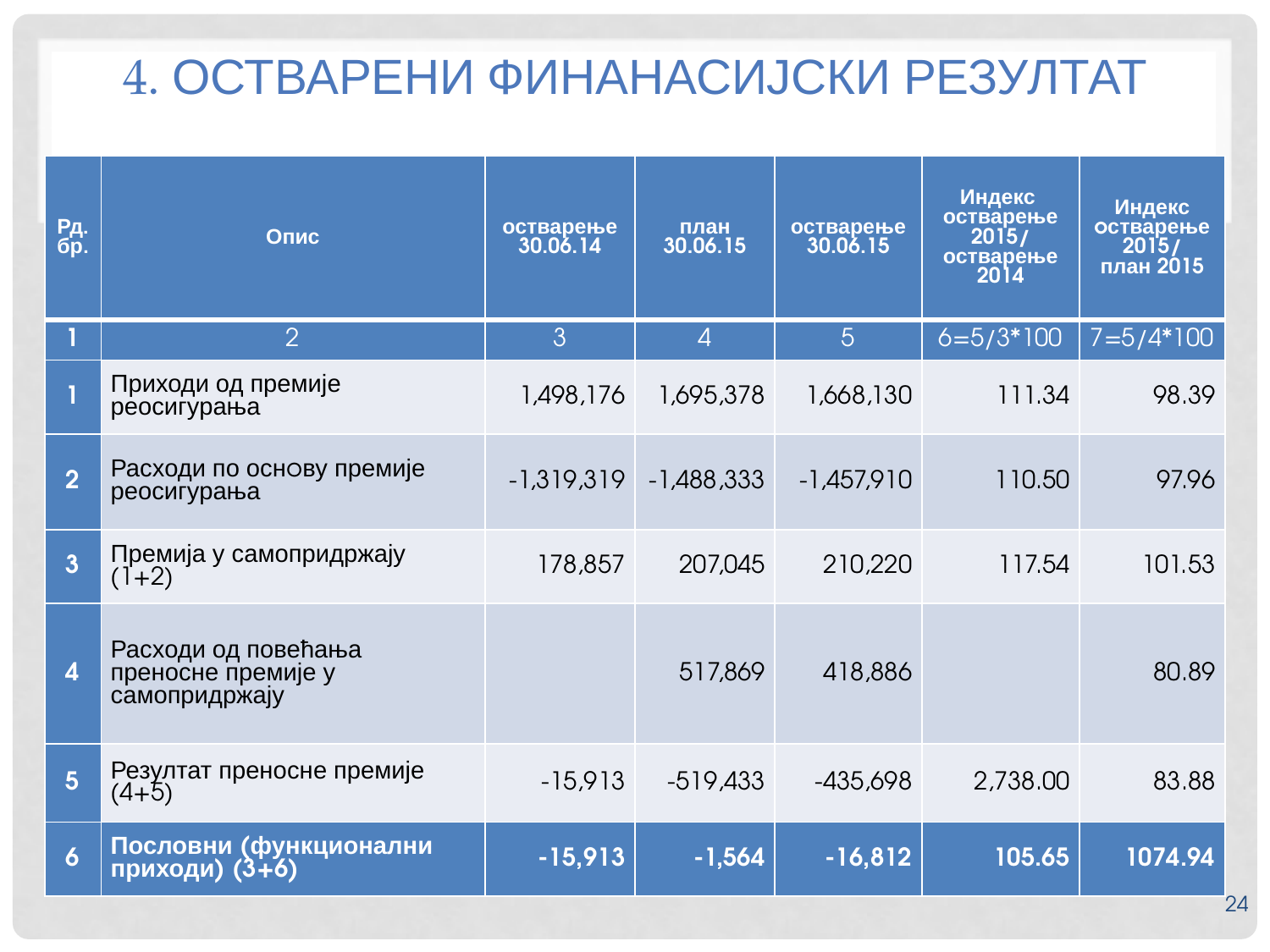

# 4. остварени финанасијски резултат
| Рд.бр. | Опис | остварење 30.06.14 | план 30.06.15 | остварење 30.06.15 | Индекс остварење 2015/ остварење 2014 | Индекс oстварење 2015/ план 2015 |
| --- | --- | --- | --- | --- | --- | --- |
| 1 | 2 | 3 | 4 | 5 | 6=5/3\*100 | 7=5/4\*100 |
| 1 | Приходи од премије реосигурања | 1,498,176 | 1,695,378 | 1,668,130 | 111.34 | 98.39 |
| 2 | Расходи по оснoву премије реосигурања | -1,319,319 | -1,488,333 | -1,457,910 | 110.50 | 97.96 |
| 3 | Премија у самопридржају (1+2) | 178,857 | 207,045 | 210,220 | 117.54 | 101.53 |
| 4 | Расходи од повећања преносне премије у самопридржају |  | 517,869 | 418,886 |  | 80.89 |
| 5 | Резултат преносне премије (4+5) | -15,913 | -519,433 | -435,698 | 2,738.00 | 83.88 |
| 6 | Пословни (функционални приходи) (3+6) | -15,913 | -1,564 | -16,812 | 105.65 | 1074.94 |
24